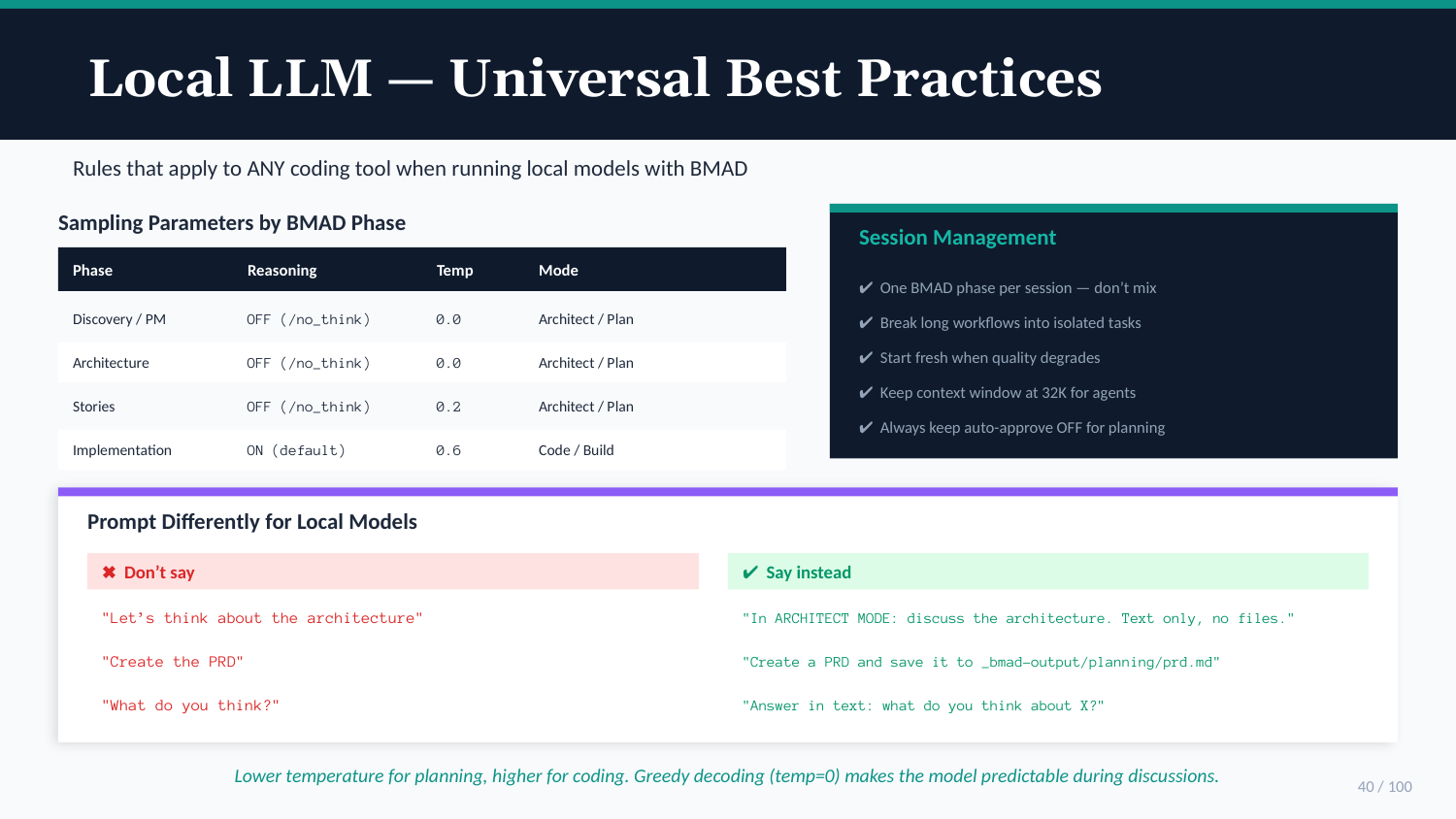

Local LLM — Universal Best Practices
Rules that apply to ANY coding tool when running local models with BMAD
Sampling Parameters by BMAD Phase

Session Management

Phase
Reasoning
Temp
Mode
✔  One BMAD phase per session — don’t mix

Discovery / PM
OFF (/no_think)
0.0
Architect / Plan
✔  Break long workflows into isolated tasks
✔  Start fresh when quality degrades

Architecture
OFF (/no_think)
0.0
Architect / Plan
✔  Keep context window at 32K for agents

Stories
OFF (/no_think)
0.2
Architect / Plan
✔  Always keep auto-approve OFF for planning

Implementation
ON (default)
0.6
Code / Build

Prompt Differently for Local Models

✖  Don’t say

✔  Say instead
"Let’s think about the architecture"
"In ARCHITECT MODE: discuss the architecture. Text only, no files."
"Create the PRD"
"Create a PRD and save it to _bmad-output/planning/prd.md"
"What do you think?"
"Answer in text: what do you think about X?"
Lower temperature for planning, higher for coding. Greedy decoding (temp=0) makes the model predictable during discussions.
40 / 100